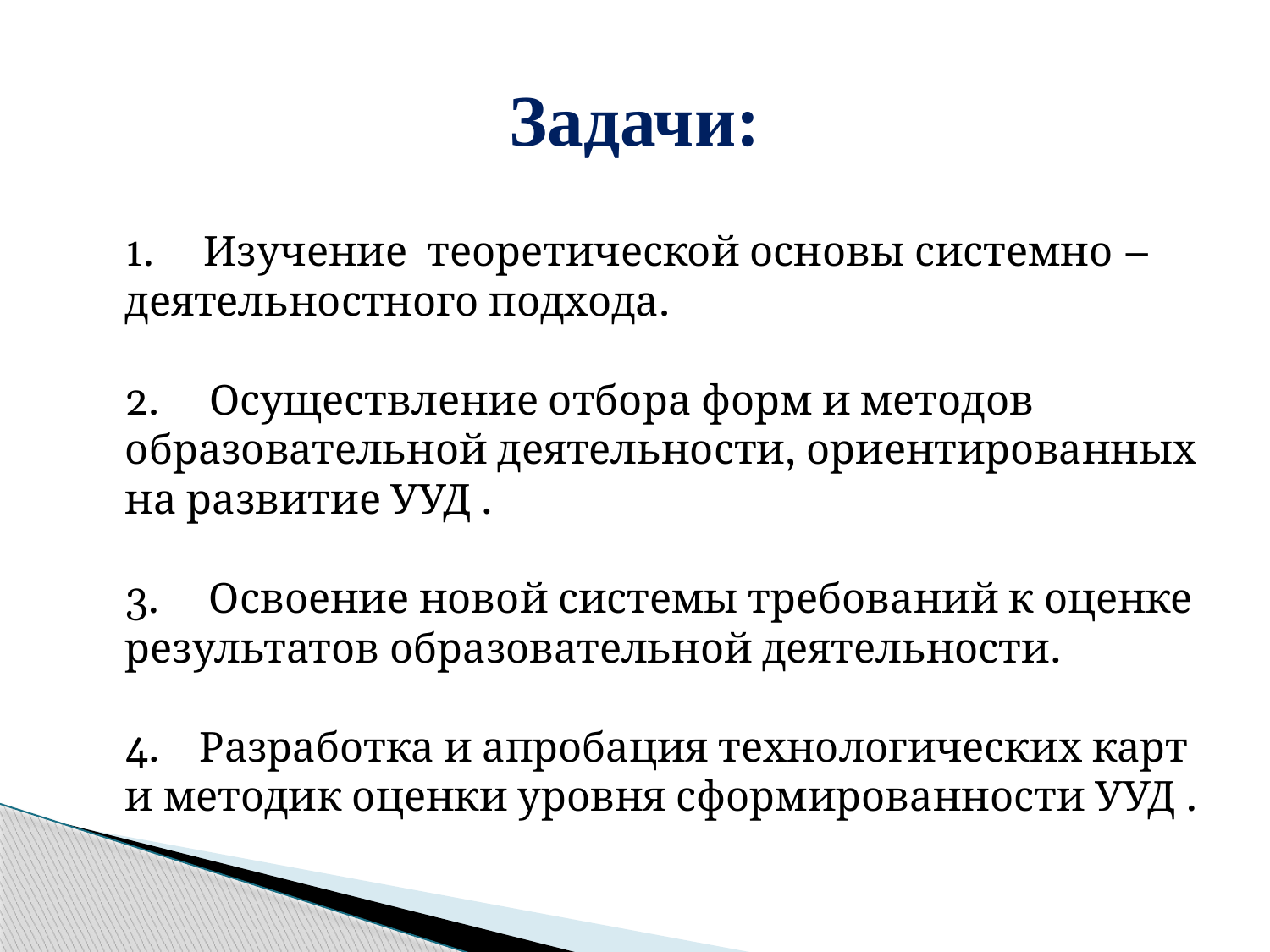

# Задачи:
1.     Изучение  теоретической основы системно – деятельностного подхода.
2.     Осуществление отбора форм и методов образовательной деятельности, ориентированных на развитие УУД .
3.     Освоение новой системы требований к оценке результатов образовательной деятельности. 
4.    Разработка и апробация технологических карт и методик оценки уровня сформированности УУД .